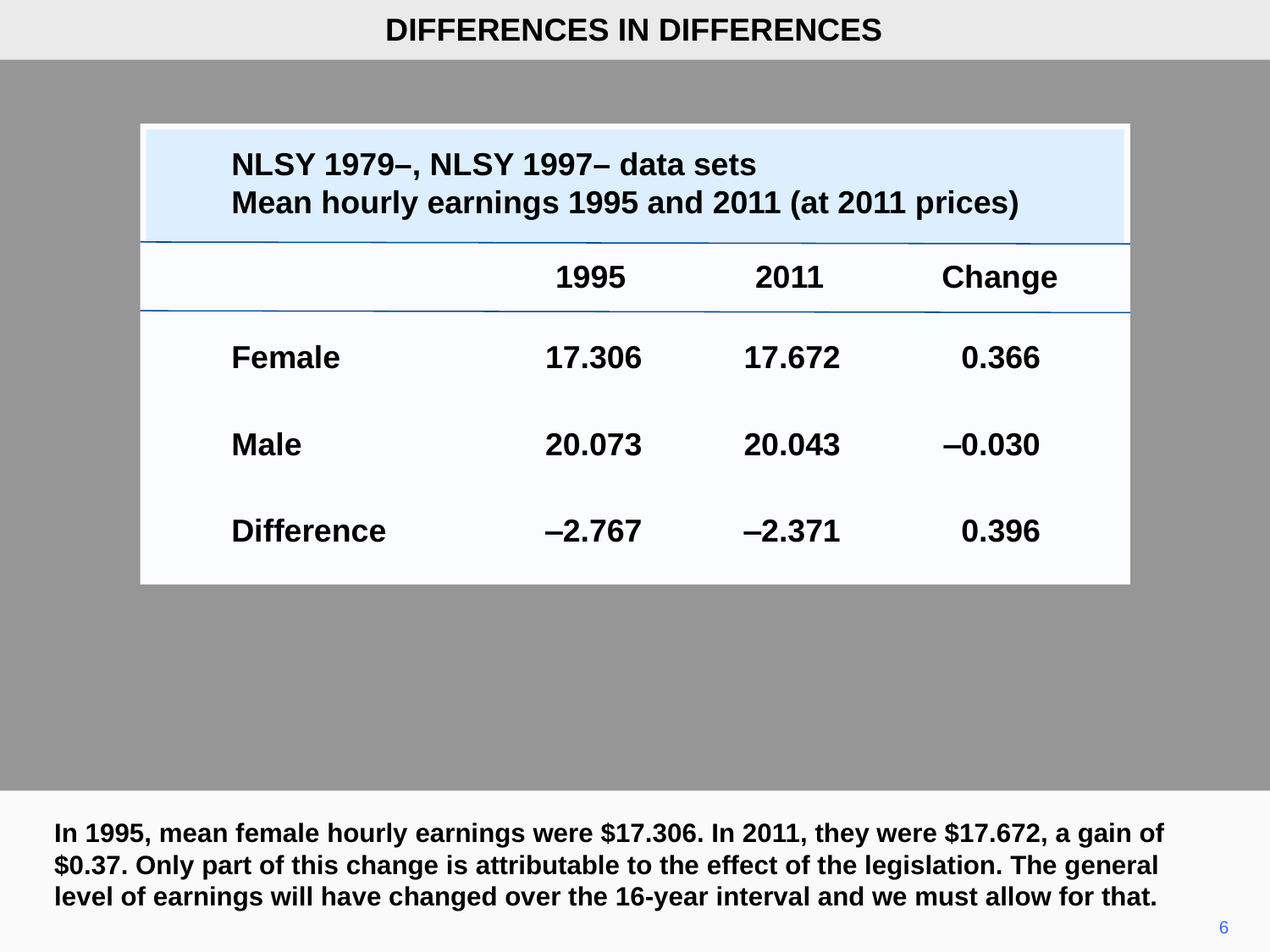

DIFFERENCES IN DIFFERENCES

NLSY 1979–, NLSY 1997– data sets
Mean hourly earnings 1995 and 2011 (at 2011 prices)
	1995	2011	Change
Female	17.306	17.672	0.366

Male	20.073	20.043	‒0.030

Difference	‒2.767	‒2.371	0.396

In 1995, mean female hourly earnings were $17.306. In 2011, they were $17.672, a gain of $0.37. Only part of this change is attributable to the effect of the legislation. The general level of earnings will have changed over the 16-year interval and we must allow for that.
6